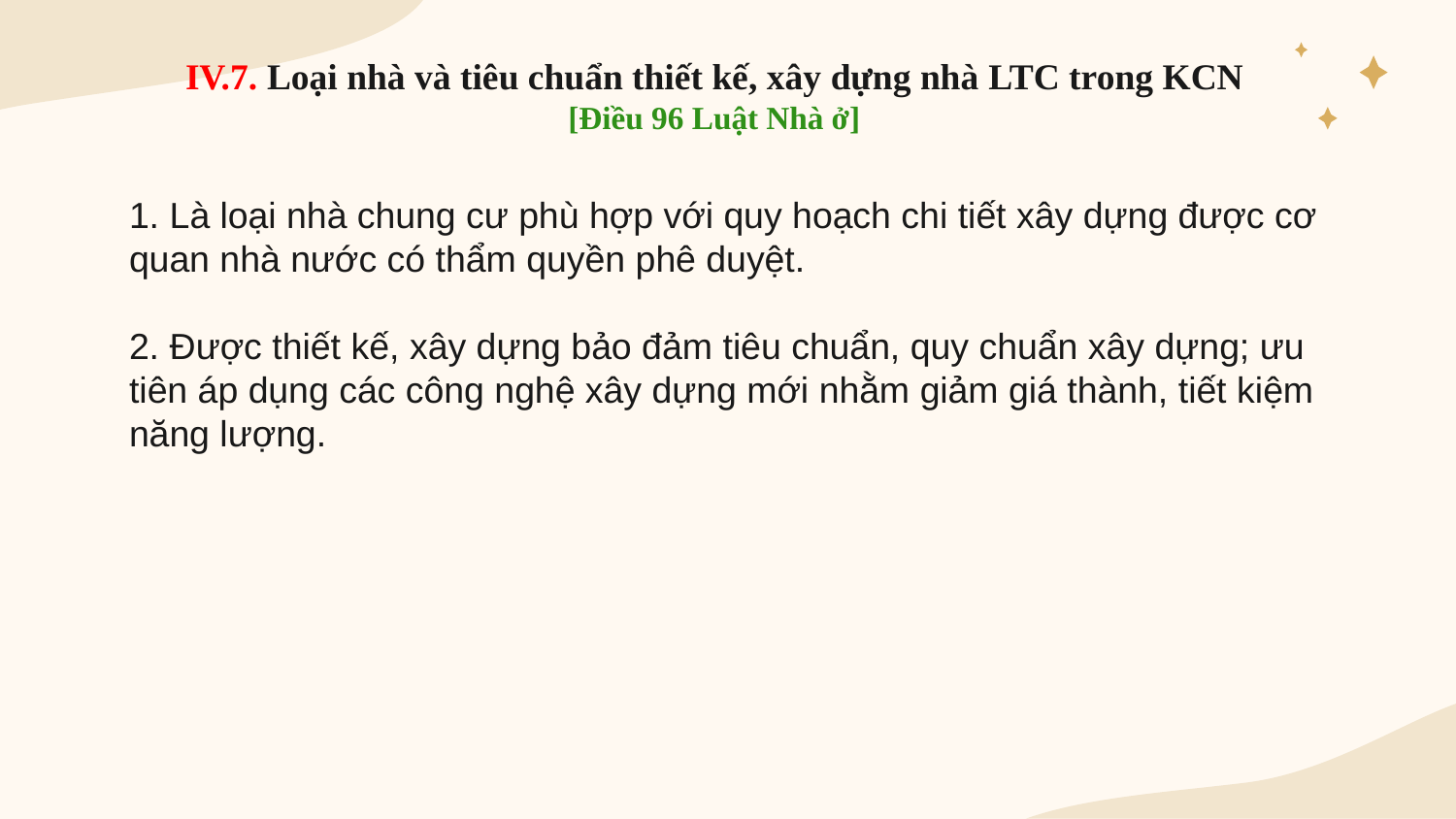

IV.7. Loại nhà và tiêu chuẩn thiết kế, xây dựng nhà LTC trong KCN
[Điều 96 Luật Nhà ở]

# 1. Là loại nhà chung cư phù hợp với quy hoạch chi tiết xây dựng được cơ quan nhà nước có thẩm quyền phê duyệt. 2. Được thiết kế, xây dựng bảo đảm tiêu chuẩn, quy chuẩn xây dựng; ưu tiên áp dụng các công nghệ xây dựng mới nhằm giảm giá thành, tiết kiệm năng lượng.